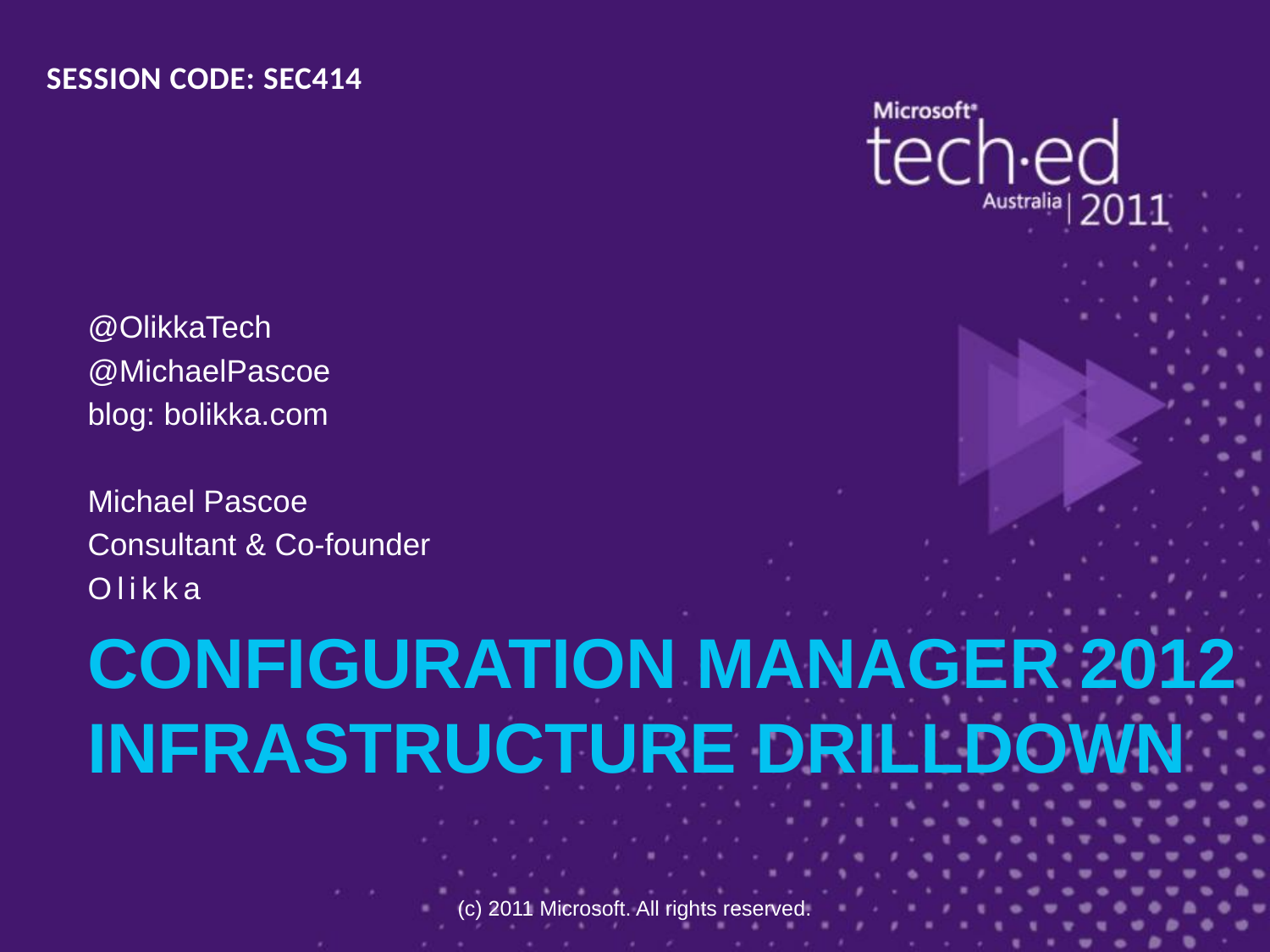

SESSION CODE: SEC414

@OlikkaTech
@MichaelPascoe
blog: bolikka.com

Michael Pascoe
Consultant & Co-founder
Olikka
# Configuration manager 2012 infrastructure drilldown
(c) 2011 Microsoft. All rights reserved.